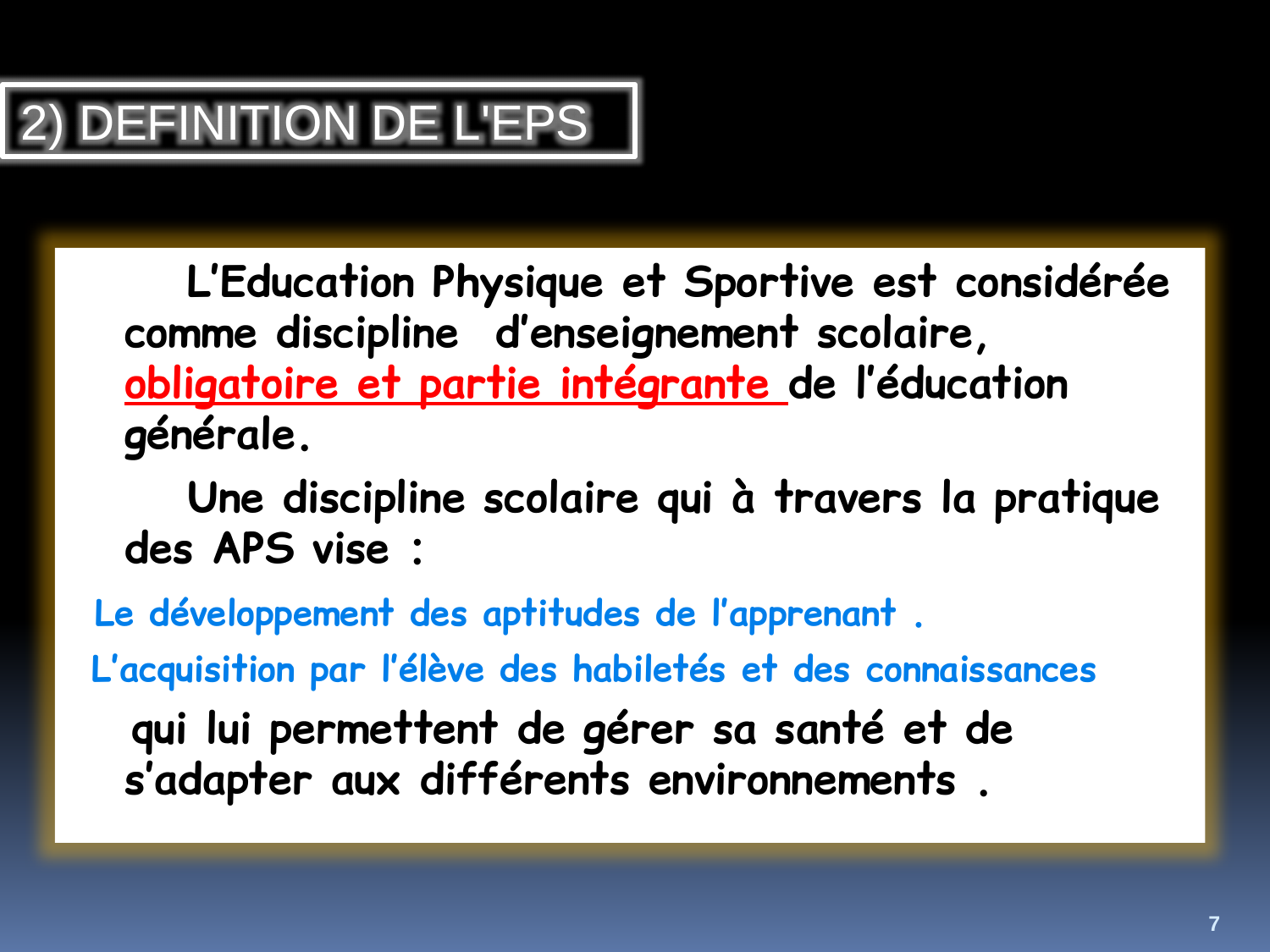

2) DEFINITION DE L'EPS
      L’Education Physique et Sportive est considérée comme discipline  d’enseignement scolaire, obligatoire et partie intégrante de l’éducation générale.
      Une discipline scolaire qui à travers la pratique des APS vise :
 Le développement des aptitudes de l’apprenant .
 L’acquisition par l’élève des habiletés et des connaissances
   qui lui permettent de gérer sa santé et de s’adapter aux différents environnements .

7